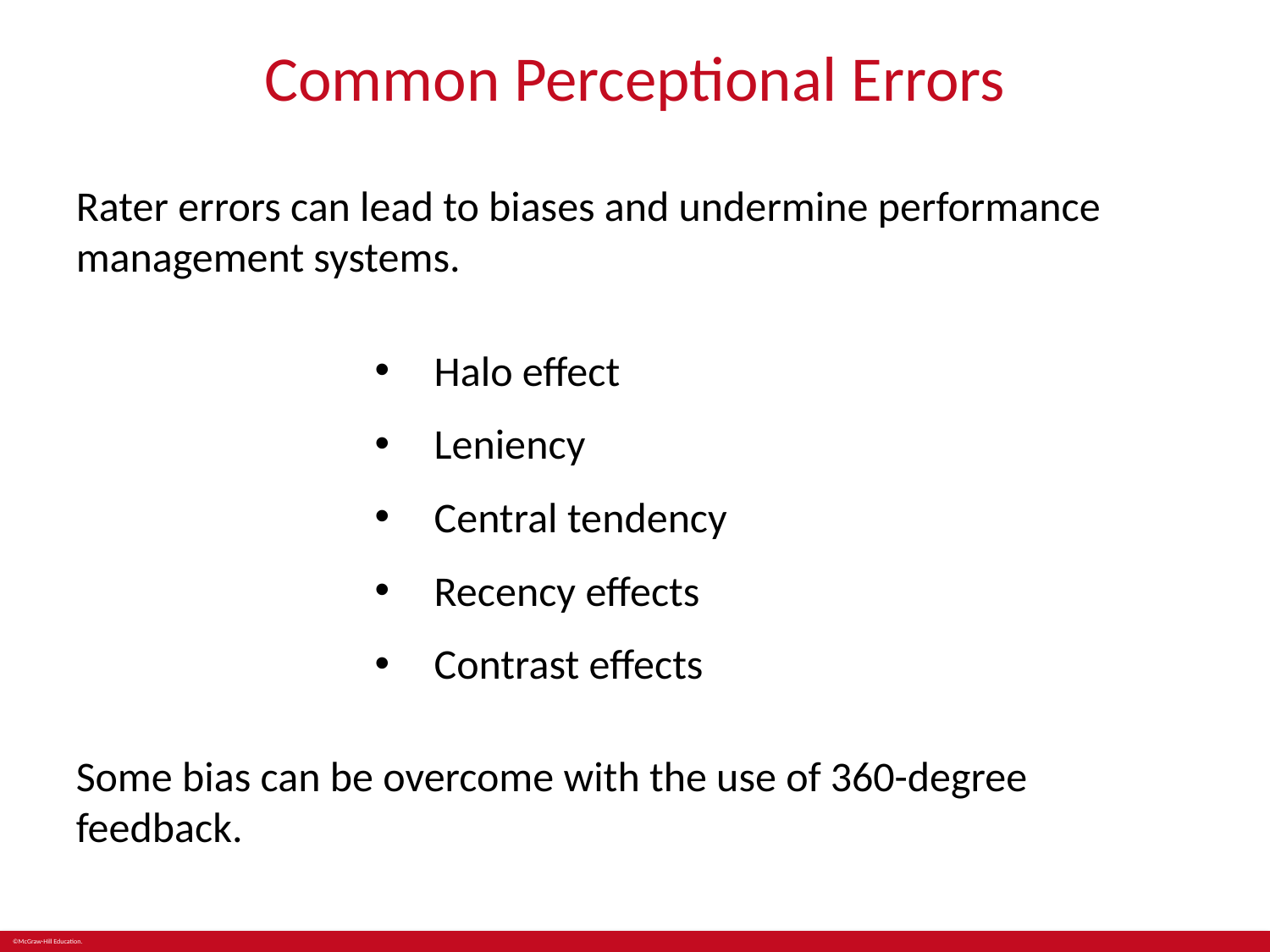

# Common Perceptional Errors
Rater errors can lead to biases and undermine performance management systems.

Halo effect
Leniency
Central tendency
Recency effects
Contrast effects

Some bias can be overcome with the use of 360-degree feedback.